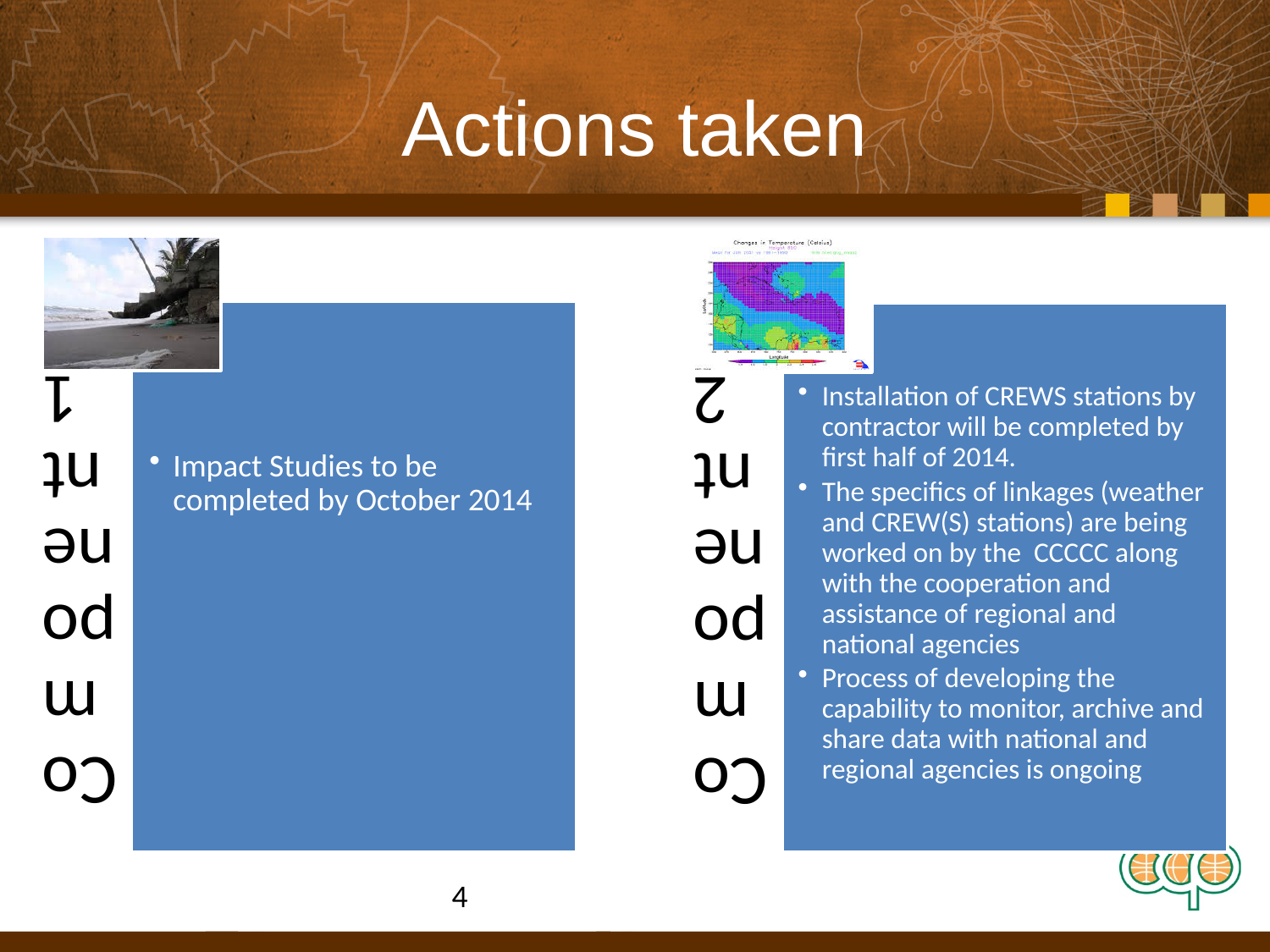

# Actions taken
Component 1

Impact Studies to be completed by October 2014

Component 2
Installation of CREWS stations by contractor will be completed by first half of 2014.
The specifics of linkages (weather and CREW(S) stations) are being worked on by the  CCCCC along with the cooperation and assistance of regional and national agencies
Process of developing the capability to monitor, archive and share data with national and regional agencies is ongoing
4